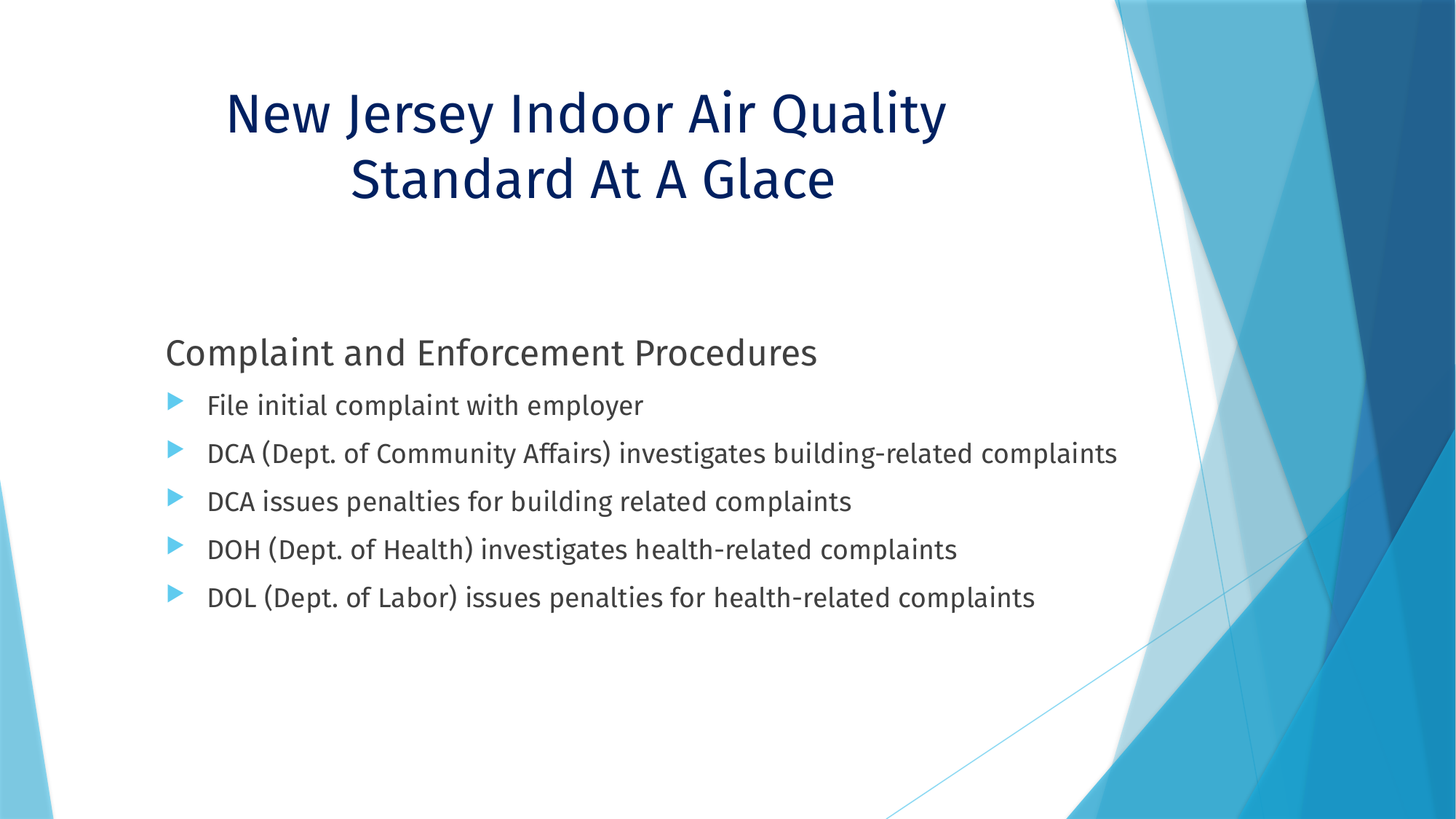

# New Jersey Indoor Air Quality Standard At A Glace
Complaint and Enforcement Procedures
File initial complaint with employer
DCA (Dept. of Community Affairs) investigates building-related complaints
DCA issues penalties for building related complaints
DOH (Dept. of Health) investigates health-related complaints
DOL (Dept. of Labor) issues penalties for health-related complaints